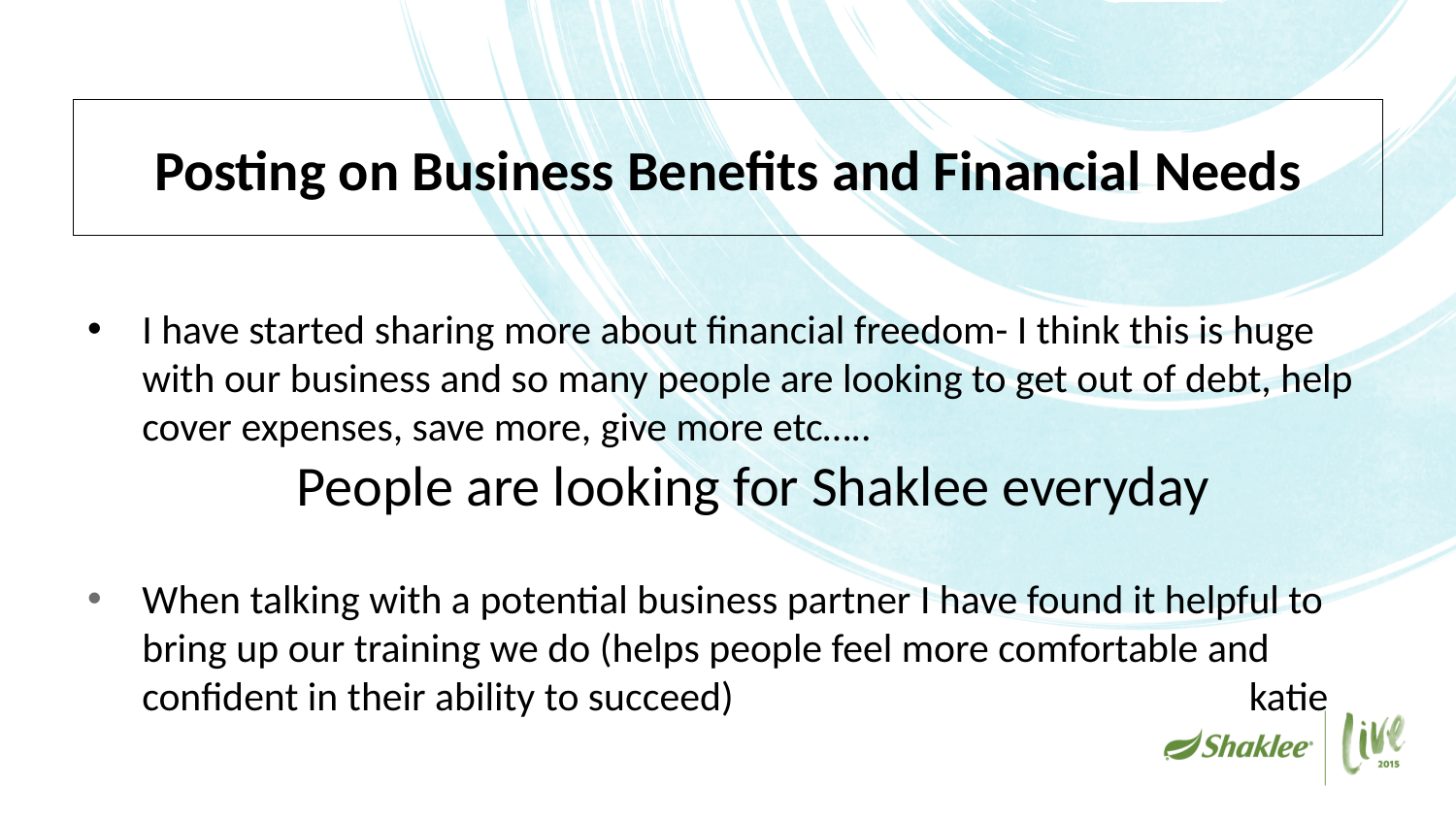

# Posting on Business Benefits and Financial Needs
I have started sharing more about financial freedom- I think this is huge with our business and so many people are looking to get out of debt, help cover expenses, save more, give more etc…..
	People are looking for Shaklee everyday

When talking with a potential business partner I have found it helpful to bring up our training we do (helps people feel more comfortable and confident in their ability to succeed)                                                        katie